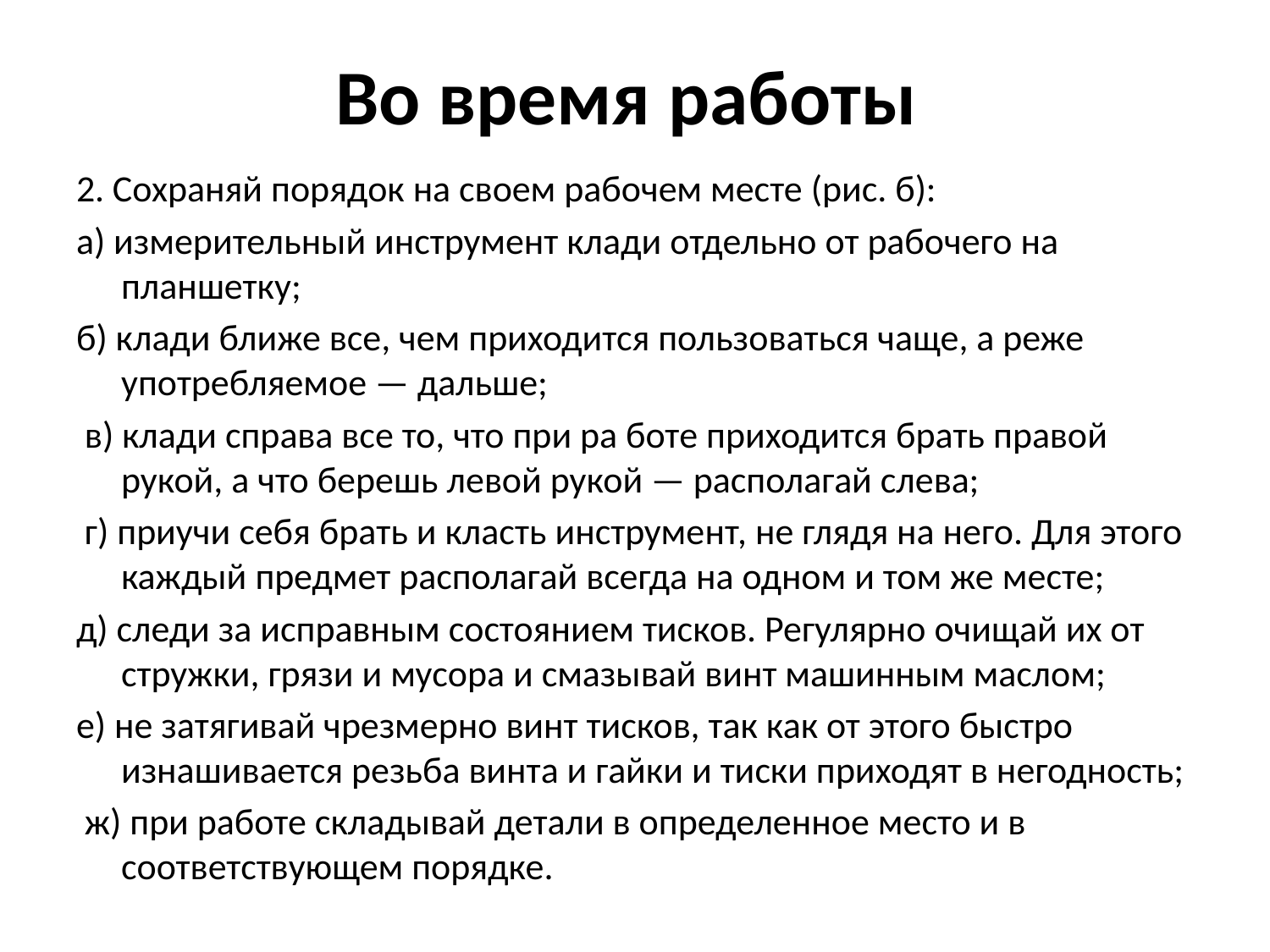

# Во время работы
2. Сохраняй порядок на своем рабочем месте (рис. б):
а) измерительный инструмент клади отдельно от рабочего на планшетку;
б) клади ближе все, чем приходится пользоваться чаще, а реже употребляемое — дальше;
 в) клади справа все то, что при ра боте приходится брать правой рукой, а что берешь левой рукой — располагай слева;
 г) приучи себя брать и класть инструмент, не глядя на него. Для этого каждый предмет располагай всегда на одном и том же месте;
д) следи за исправным состоянием тисков. Регулярно очищай их от стружки, грязи и мусора и смазывай винт машинным маслом;
е) не затягивай чрезмерно винт тисков, так как от этого быстро изнашивается резьба винта и гайки и тиски приходят в негодность;
 ж) при работе складывай детали в определенное место и в соответствующем порядке.